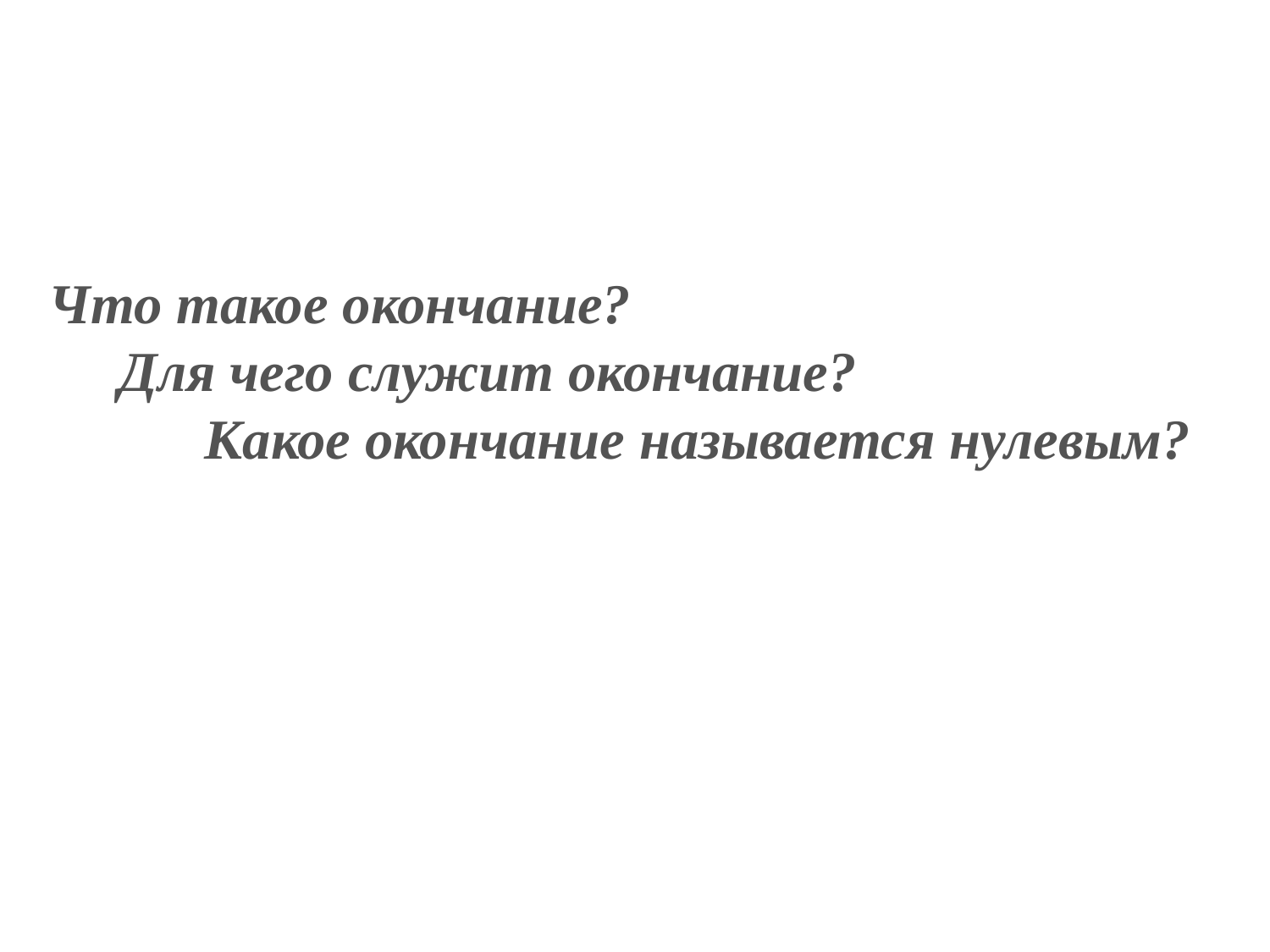

Что такое окончание?
     Для чего служит окончание?
           Какое окончание называется нулевым?